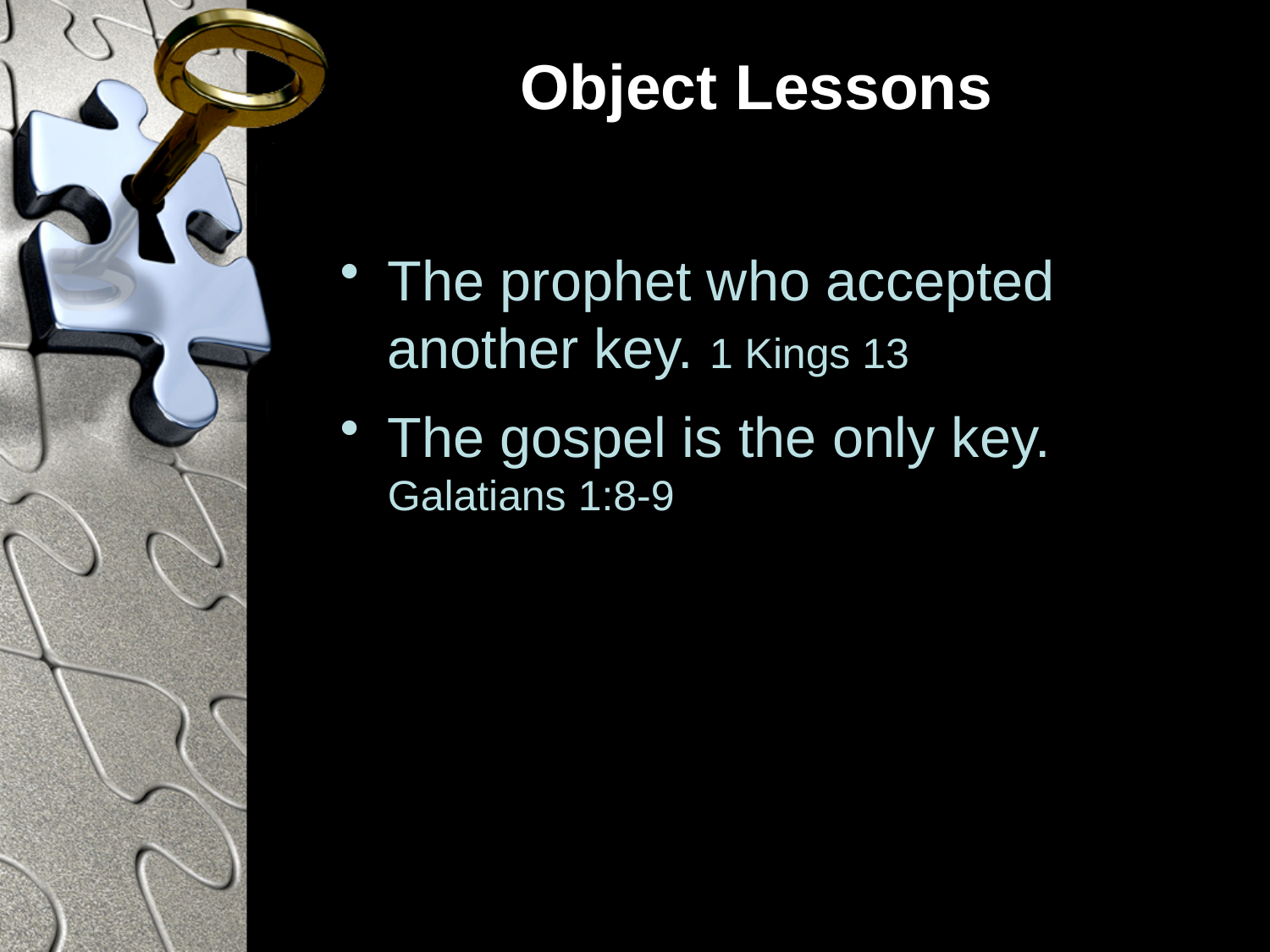

# Object Lessons
The prophet who accepted another key. 1 Kings 13
The gospel is the only key. Galatians 1:8-9